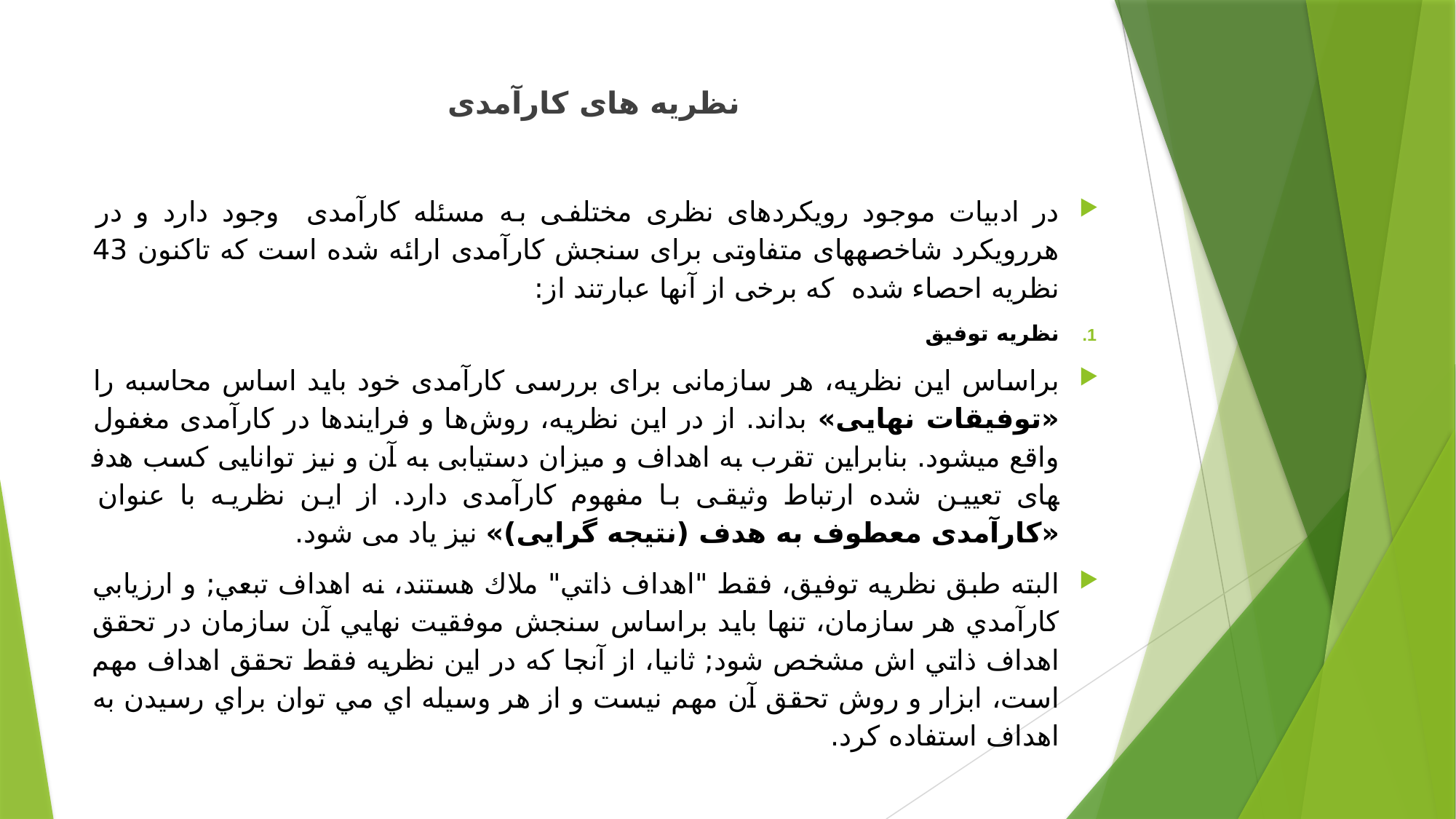

# نظریه های کارآمدی
در ادبیات موجود رویکردهای نظری مختلفی به مسئله کارآمدی  وجود دارد و در هررویکرد شاخصه­های متفاوتی برای سنجش کارآمدی ارائه شده است که تاکنون 43 نظریه احصاء شده  که برخی از آنها عبارتند از:
نظریه توفیق
براساس این نظریه، هر سازمانی برای بررسی کارآمدی خود باید اساس محاسبه را «توفیقات نهایی» بداند. از در این نظریه، روش‌ها و فرایندها در کارآمدی مغفول واقع می­شود. بنابراین تقرب به اهداف و میزان دستیابی به آن و نیز توانایی کسب هدف­های تعیین شده ارتباط وثیقی با مفهوم کارآمدی دارد. از این نظریه با عنوان «کارآمدی معطوف به هدف (نتیجه گرایی)» نیز یاد می شود.
البته طبق نظريه توفيق، فقط "اهداف ذاتي" ملاك هستند، نه اهداف تبعي; و ارزيابي كارآمدي هر سازمان، تنها بايد براساس سنجش موفقيت نهايي آن سازمان در تحقق اهداف ذاتي اش مشخص شود; ثانيا، از آنجا كه در اين نظريه فقط تحقق اهداف مهم است، ابزار و روش تحقق آن مهم نيست و از هر وسيله اي مي توان براي رسيدن به اهداف استفاده كرد.